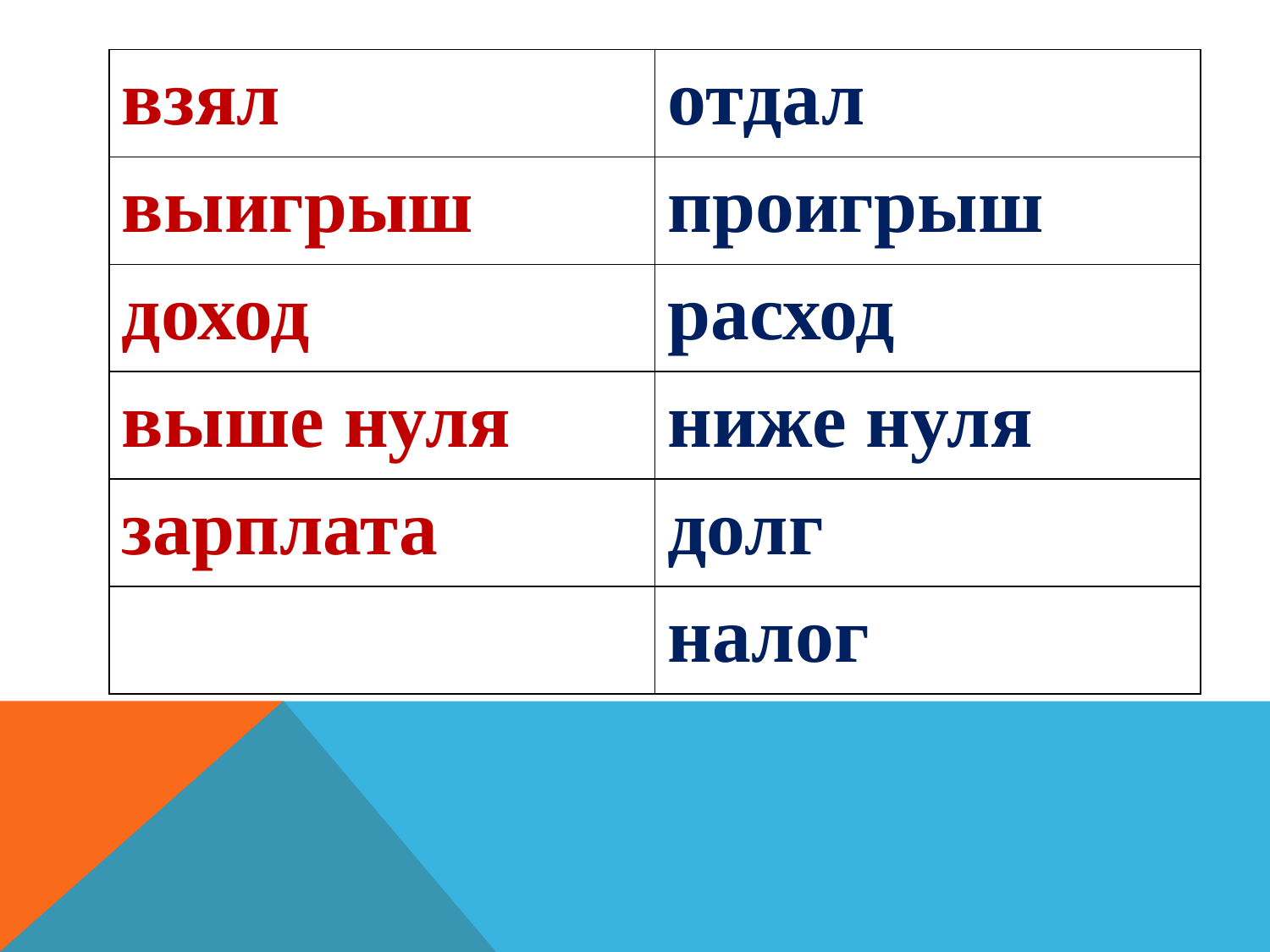

| взял | отдал |
| --- | --- |
| выигрыш | проигрыш |
| доход | расход |
| выше нуля | ниже нуля |
| зарплата | долг |
|  | налог |